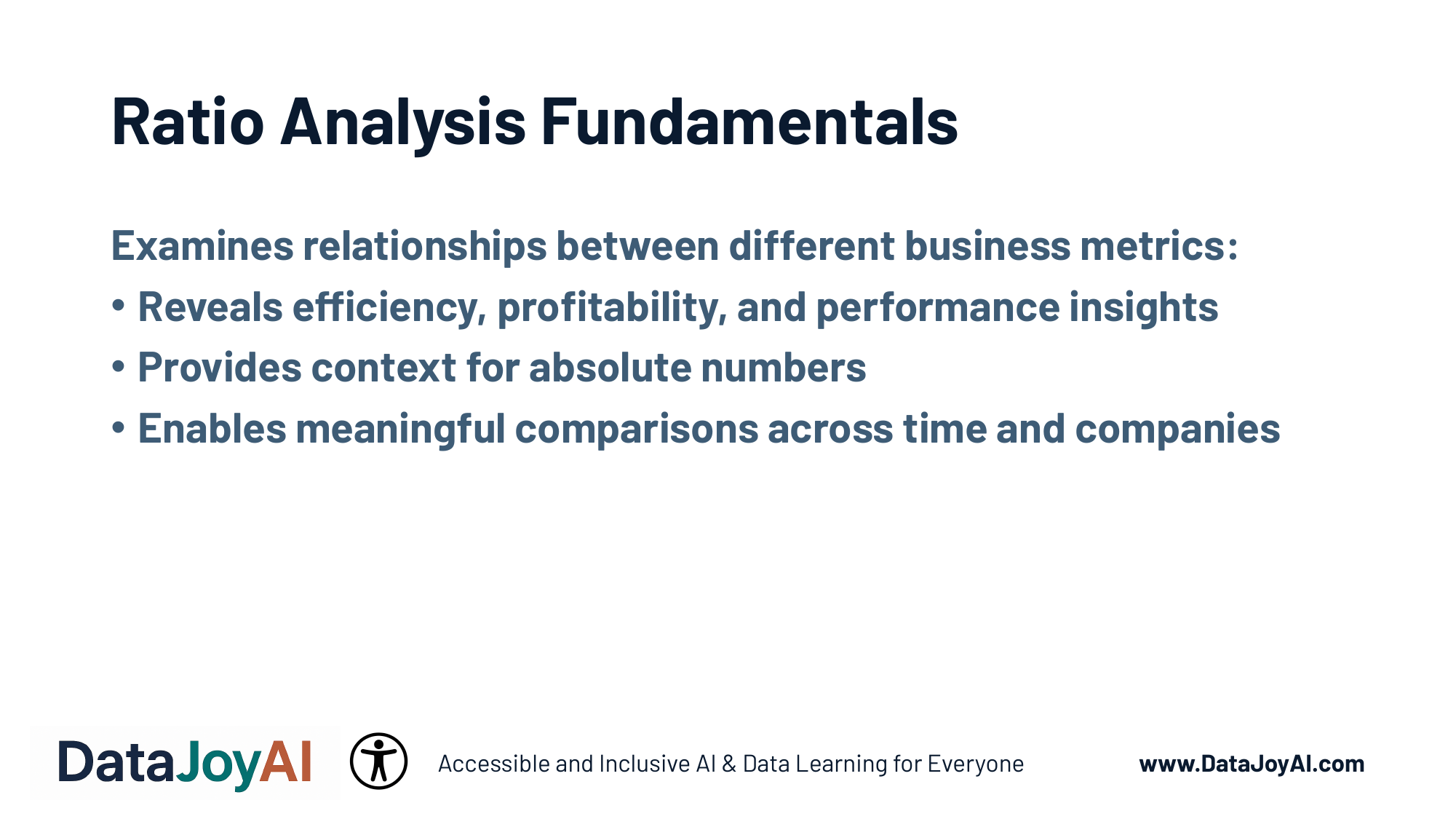

# Ratio Analysis Fundamentals
Examines relationships between different business metrics:
Reveals efficiency, profitability, and performance insights
Provides context for absolute numbers
Enables meaningful comparisons across time and companies